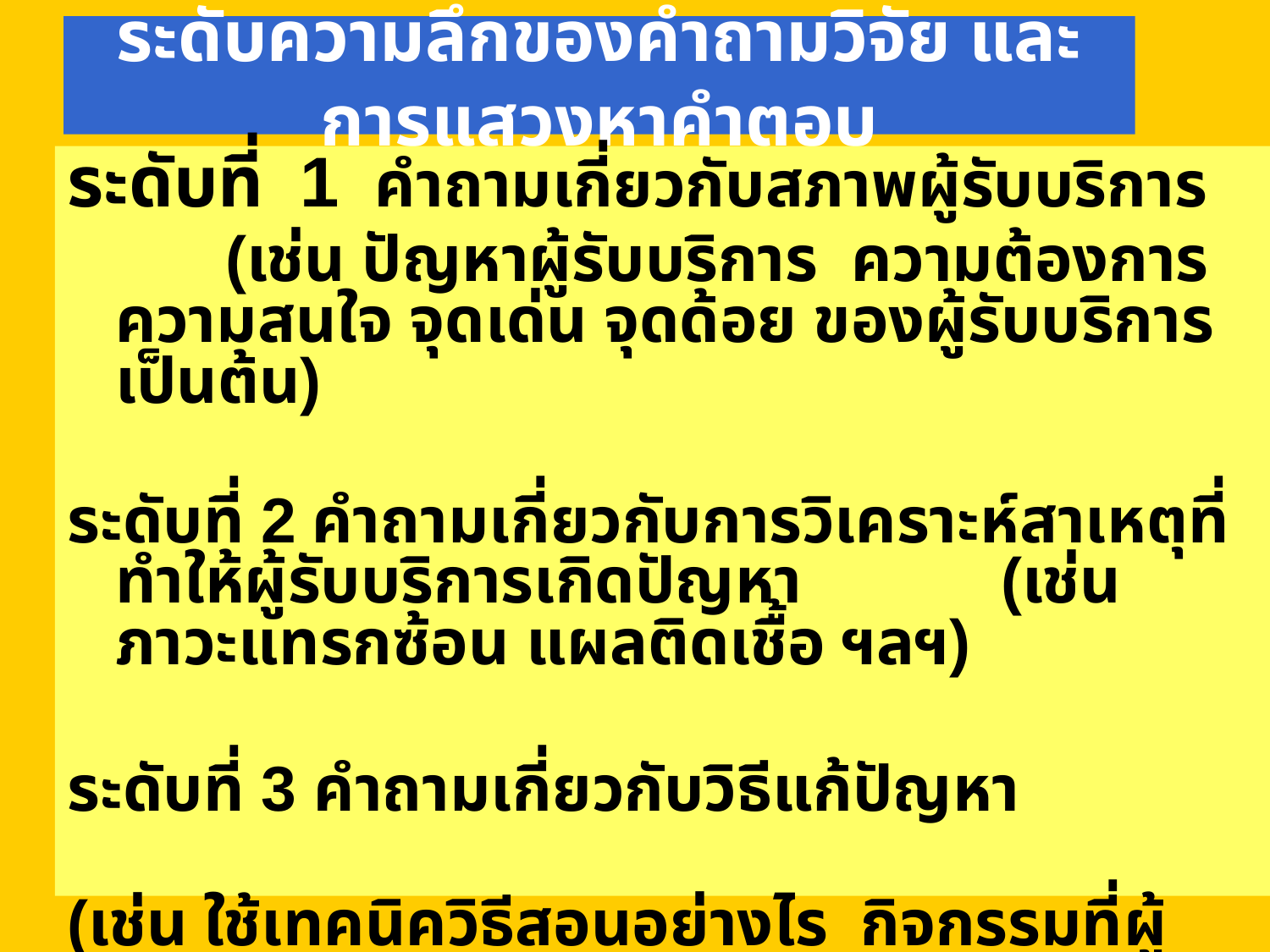

# ระดับความลึกของคำถามวิจัย และการแสวงหาคำตอบ
ระดับที่  1  คำถามเกี่ยวกับสภาพผู้รับบริการ
         (เช่น ปัญหาผู้รับบริการ  ความต้องการ  ความสนใจ จุดเด่น จุดด้อย ของผู้รับบริการ  เป็นต้น)

ระดับที่ 2 คำถามเกี่ยวกับการวิเคราะห์สาเหตุที่ทำให้ผู้รับบริการเกิดปัญหา            (เช่น ภาวะแทรกซ้อน แผลติดเชื้อ ฯลฯ)

ระดับที่ 3 คำถามเกี่ยวกับวิธีแก้ปัญหา
(เช่น ใช้เทคนิควิธีสอนอย่างไร  กิจกรรมที่ผู้ป่วยควรทำคืออะไร ฯลฯ